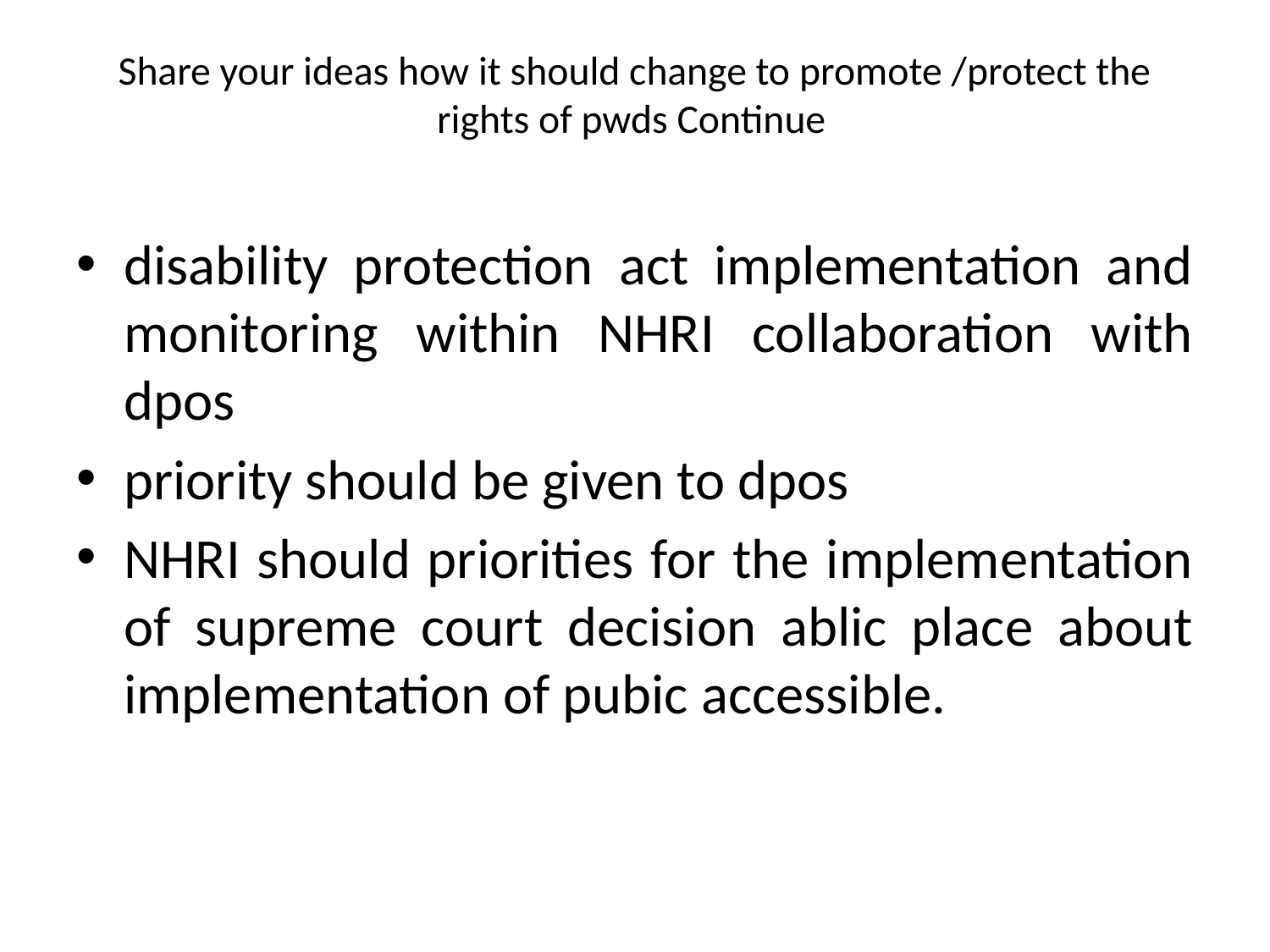

# Share your ideas how it should change to promote /protect the rights of pwds Continue
disability protection act implementation and monitoring within NHRI collaboration with dpos
priority should be given to dpos
NHRI should priorities for the implementation of supreme court decision ablic place about implementation of pubic accessible.